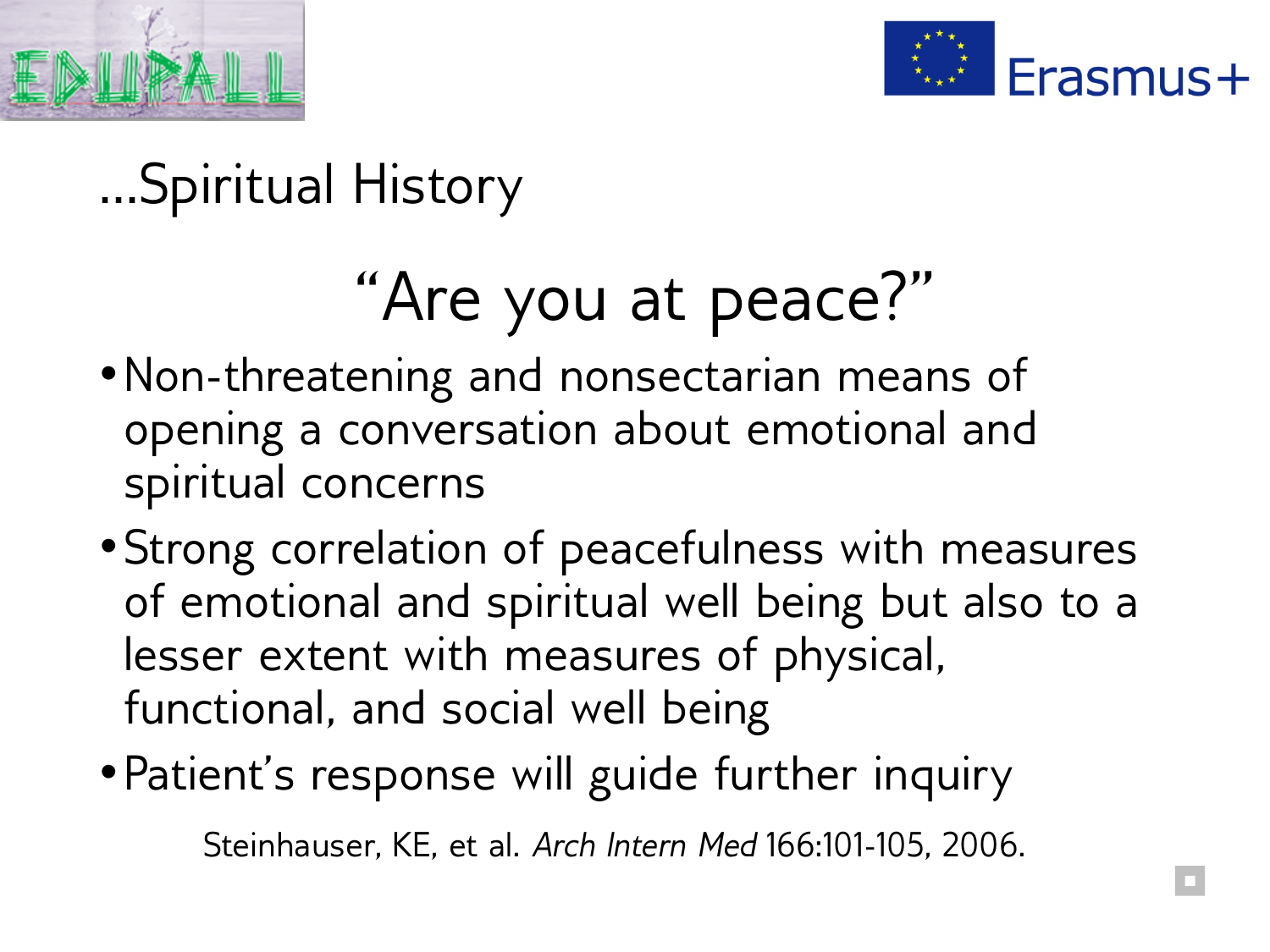

# …Spiritual History
 “Are you at peace?”
Non-threatening and nonsectarian means of opening a conversation about emotional and spiritual concerns
Strong correlation of peacefulness with measures of emotional and spiritual well being but also to a lesser extent with measures of physical, functional, and social well being
Patient’s response will guide further inquiry
       Steinhauser, KE, et al. Arch Intern Med 166:101-105, 2006.